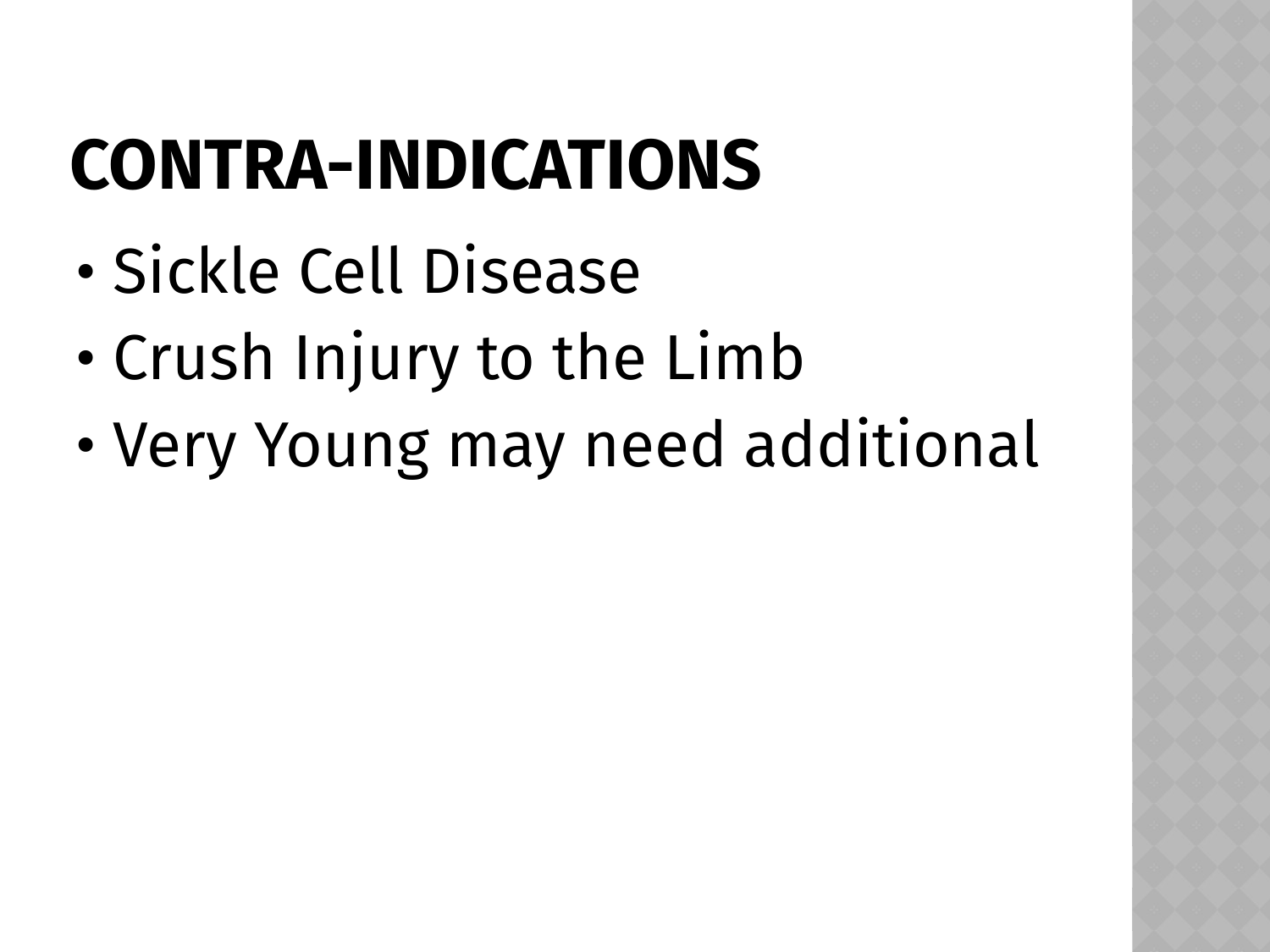

# Contra-Indications
• Sickle Cell Disease
• Crush Injury to the Limb
• Very Young may need additional